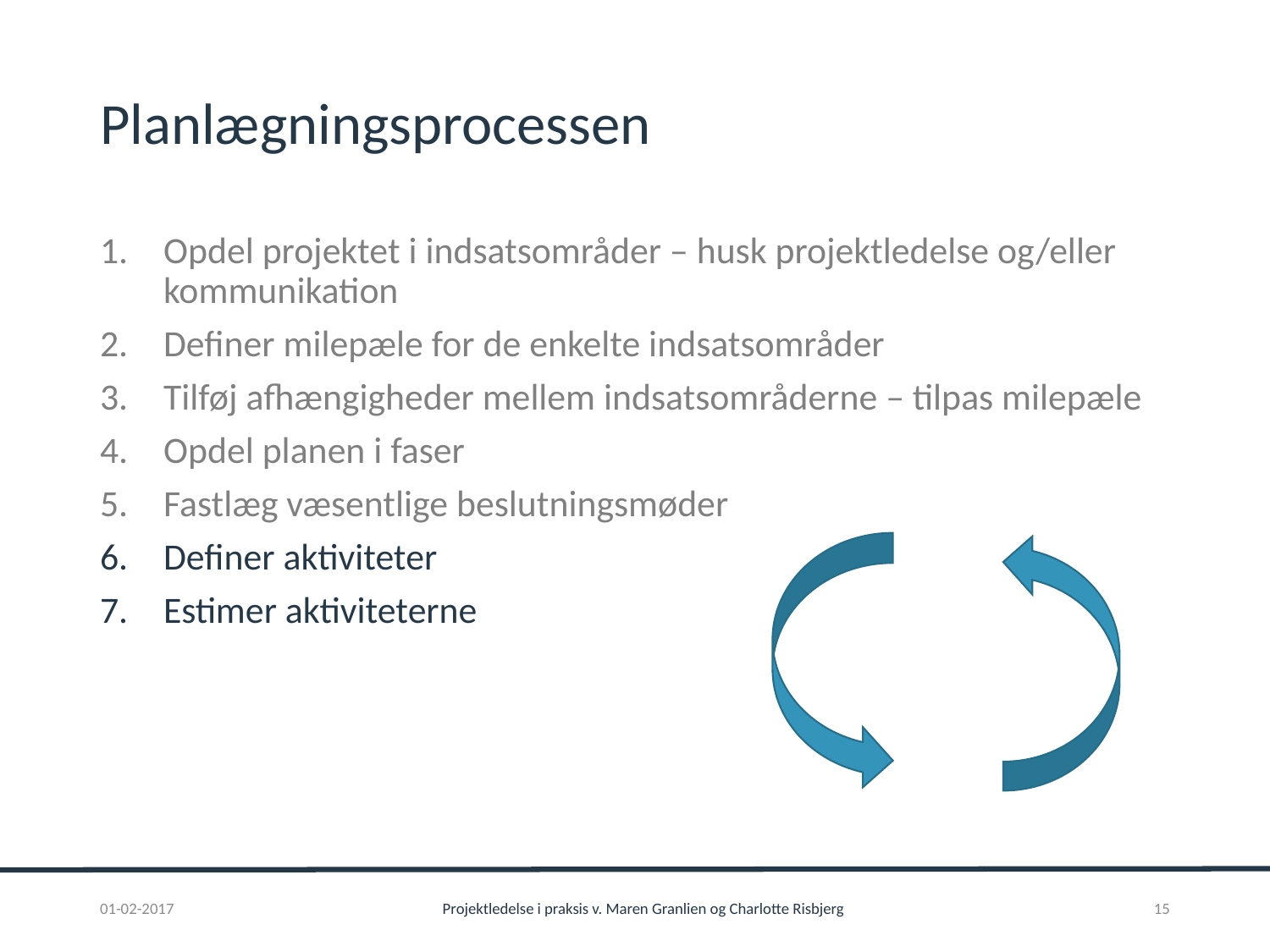

# Planlægningsprocessen
Opdel projektet i indsatsområder – husk projektledelse og/eller kommunikation
Definer milepæle for de enkelte indsatsområder
Tilføj afhængigheder mellem indsatsområderne – tilpas milepæle
Opdel planen i faser
Fastlæg væsentlige beslutningsmøder
Definer aktiviteter
Estimer aktiviteterne

01-02-2017
Projektledelse i praksis v. Maren Granlien og Charlotte Risbjerg
15